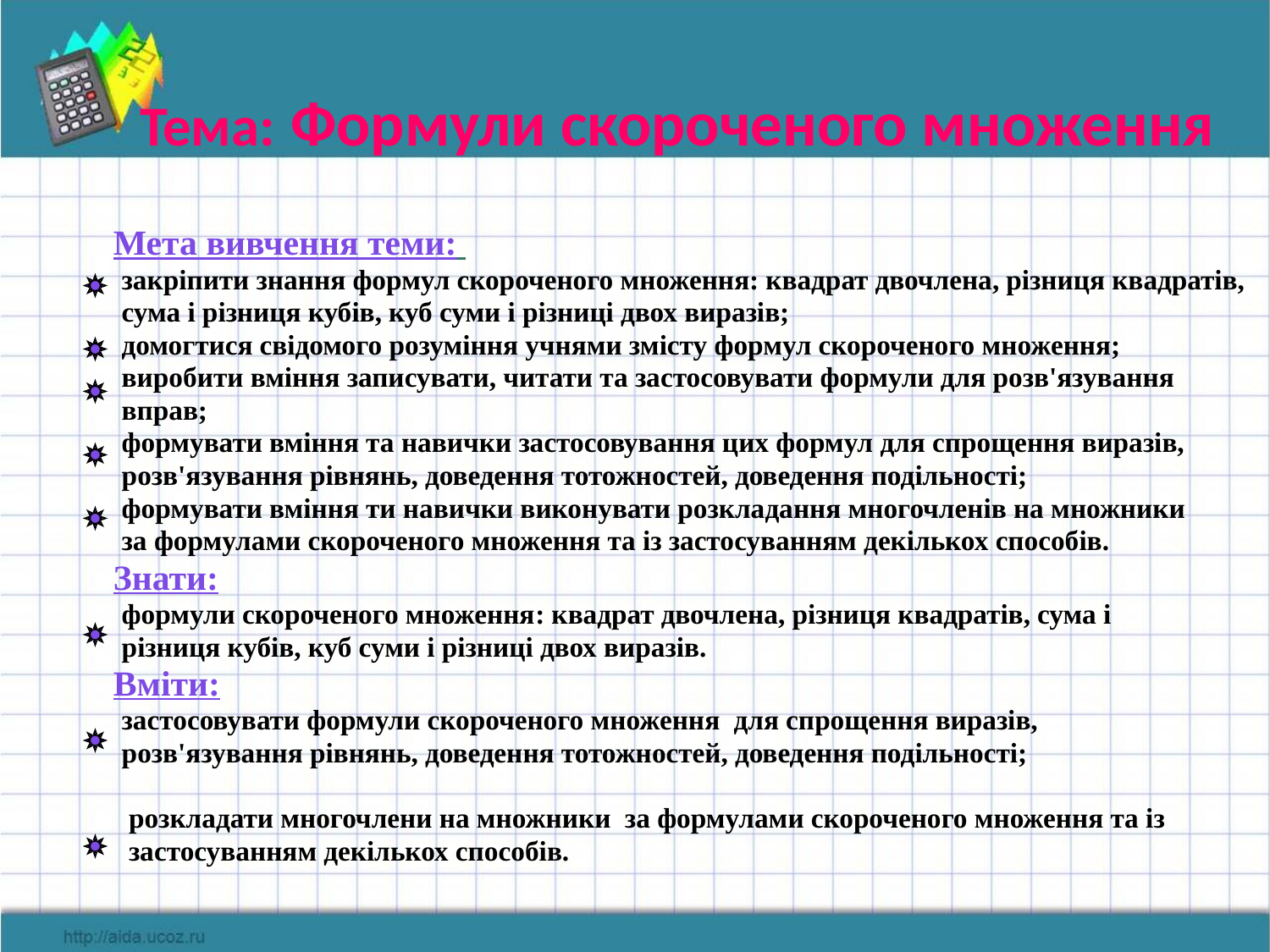

# Тема: Формули скороченого множення
   Мета вивчення теми:
     закріпити знання формул скороченого множення: квадрат двочлена, різниця квадратів,
     сума і різниця кубів, куб суми і різниці двох виразів;
     домогтися свідомого розуміння учнями змісту формул скороченого множення;
     виробити вміння записувати, читати та застосовувати формули для розв'язування
     вправ;
     формувати вміння та навички застосовування цих формул для спрощення виразів,
     розв'язування рівнянь, доведення тотожностей, доведення подільності;
     формувати вміння ти навички виконувати розкладання многочленів на множники
     за формулами скороченого множення та із застосуванням декількох способів.
   Знати:
     формули скороченого множення: квадрат двочлена, різниця квадратів, сума і
     різниця кубів, куб суми і різниці двох виразів.
   Вміти:
     застосовувати формули скороченого множення  для спрощення виразів,
     розв'язування рівнянь, доведення тотожностей, доведення подільності;

      розкладати многочлени на множники  за формулами скороченого множення та із
      застосуванням декількох способів.